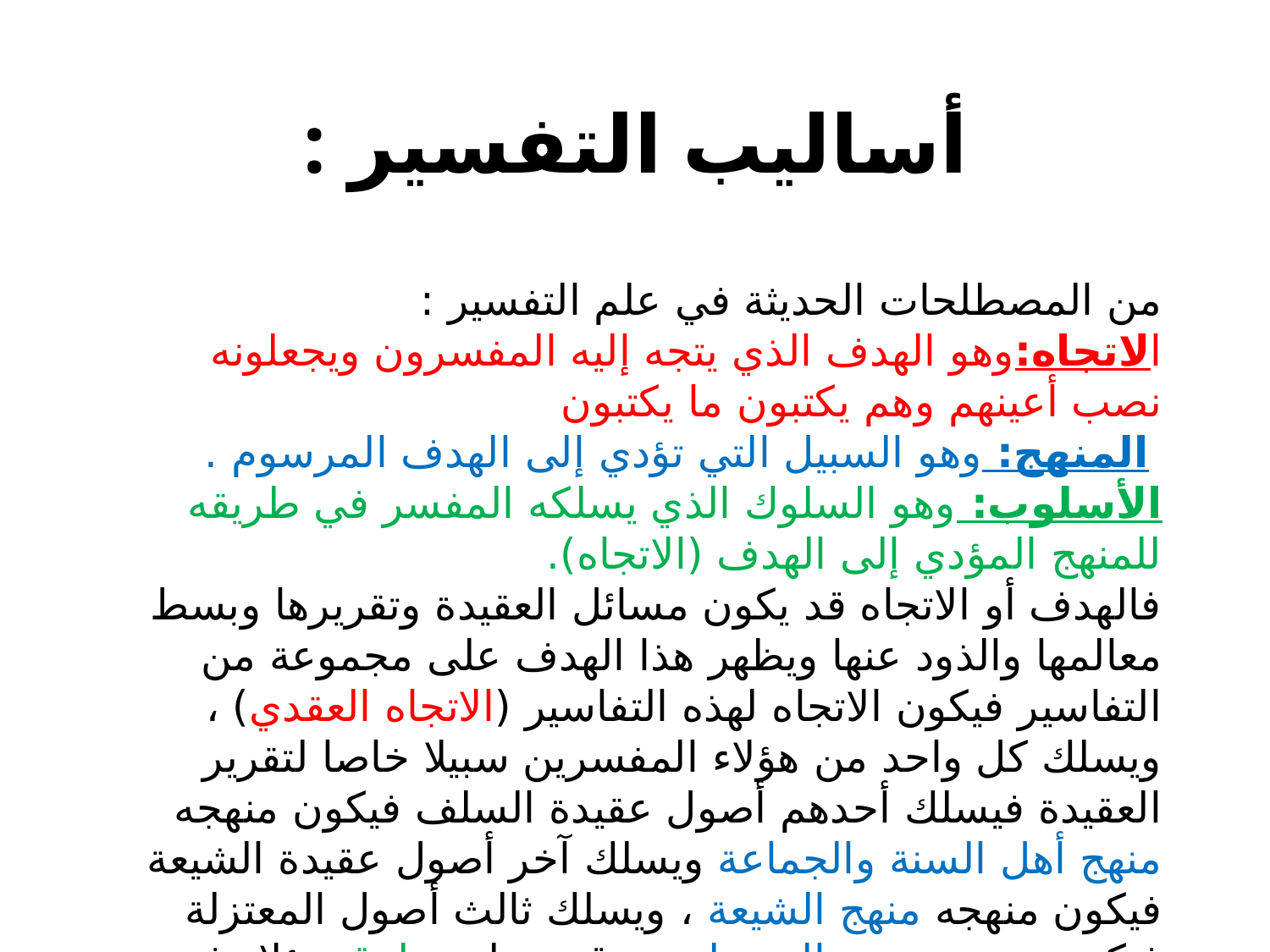

# أساليب التفسير :
من المصطلحات الحديثة في علم التفسير :
الاتجاه:وهو الهدف الذي يتجه إليه المفسرون ويجعلونه نصب أعينهم وهم يكتبون ما يكتبون
 المنهج: وهو السبيل التي تؤدي إلى الهدف المرسوم .
الأسلوب: وهو السلوك الذي يسلكه المفسر في طريقه للمنهج المؤدي إلى الهدف (الاتجاه).
فالهدف أو الاتجاه قد يكون مسائل العقيدة وتقريرها وبسط معالمها والذود عنها ويظهر هذا الهدف على مجموعة من التفاسير فيكون الاتجاه لهذه التفاسير (الاتجاه العقدي) ، ويسلك كل واحد من هؤلاء المفسرين سبيلا خاصا لتقرير العقيدة فيسلك أحدهم أصول عقيدة السلف فيكون منهجه منهج أهل السنة والجماعة ويسلك آخر أصول عقيدة الشيعة فيكون منهجه منهج الشيعة ، ويسلك ثالث أصول المعتزلة فيكون منهجه منهج المعتزلة ،. وقد تختلف طرق هؤلاء في التفسير ، فيبدأ أحدهم بالنص أولا ثم بيان المفردات ثم المعنى الإجمالي للآيات ثم يستخرج أحكامها ويتتبع الآيات واحدة واحدة حسب ترتيب المصحف ، ويختلف آخر فيذكر النص أولا ثم يمزج بين المفردات والمعنى الإجمالي